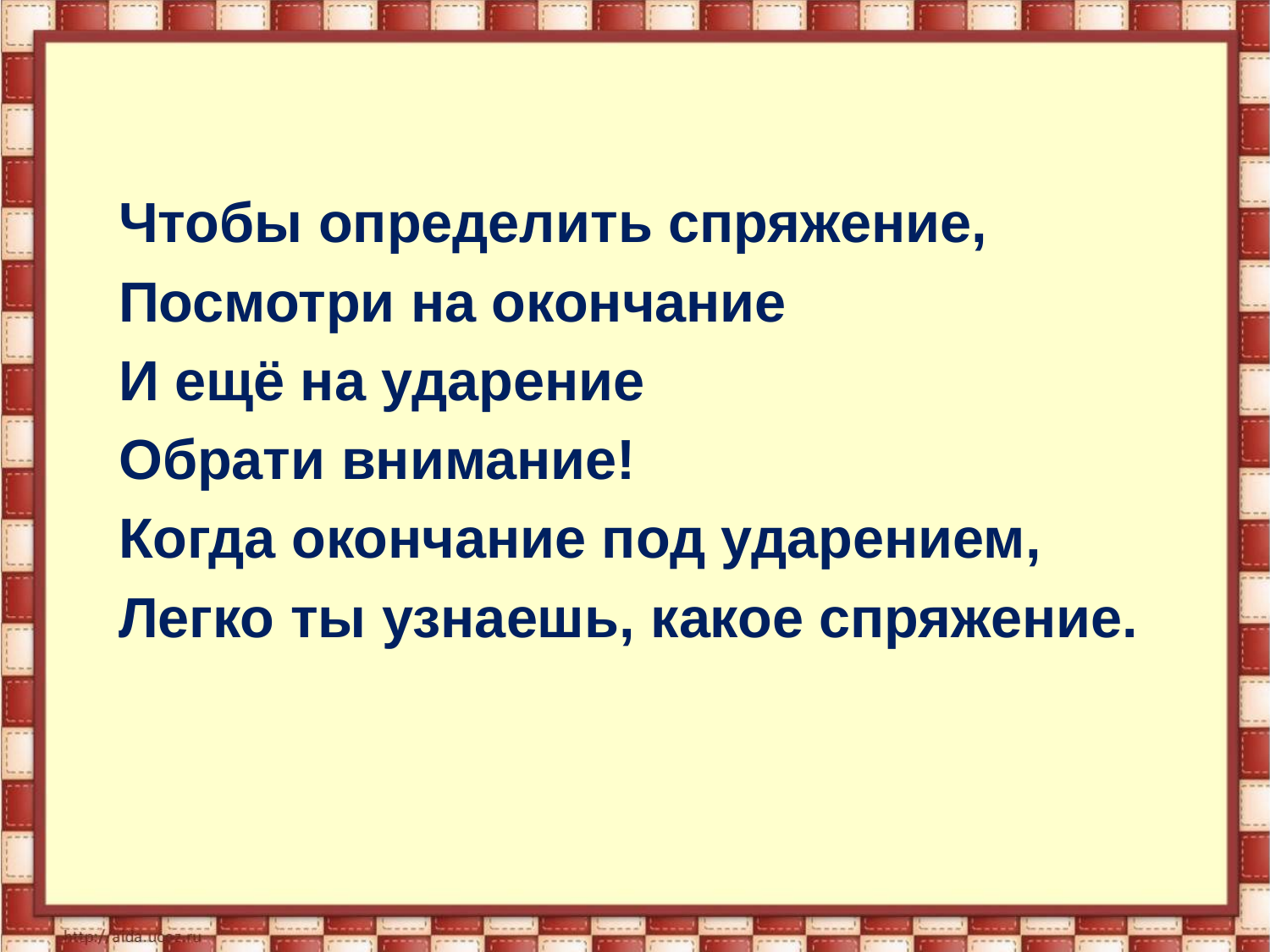

Чтобы определить спряжение,
Посмотри на окончание
И ещё на ударение
Обрати внимание!
Когда окончание под ударением,
Легко ты узнаешь, какое спряжение.